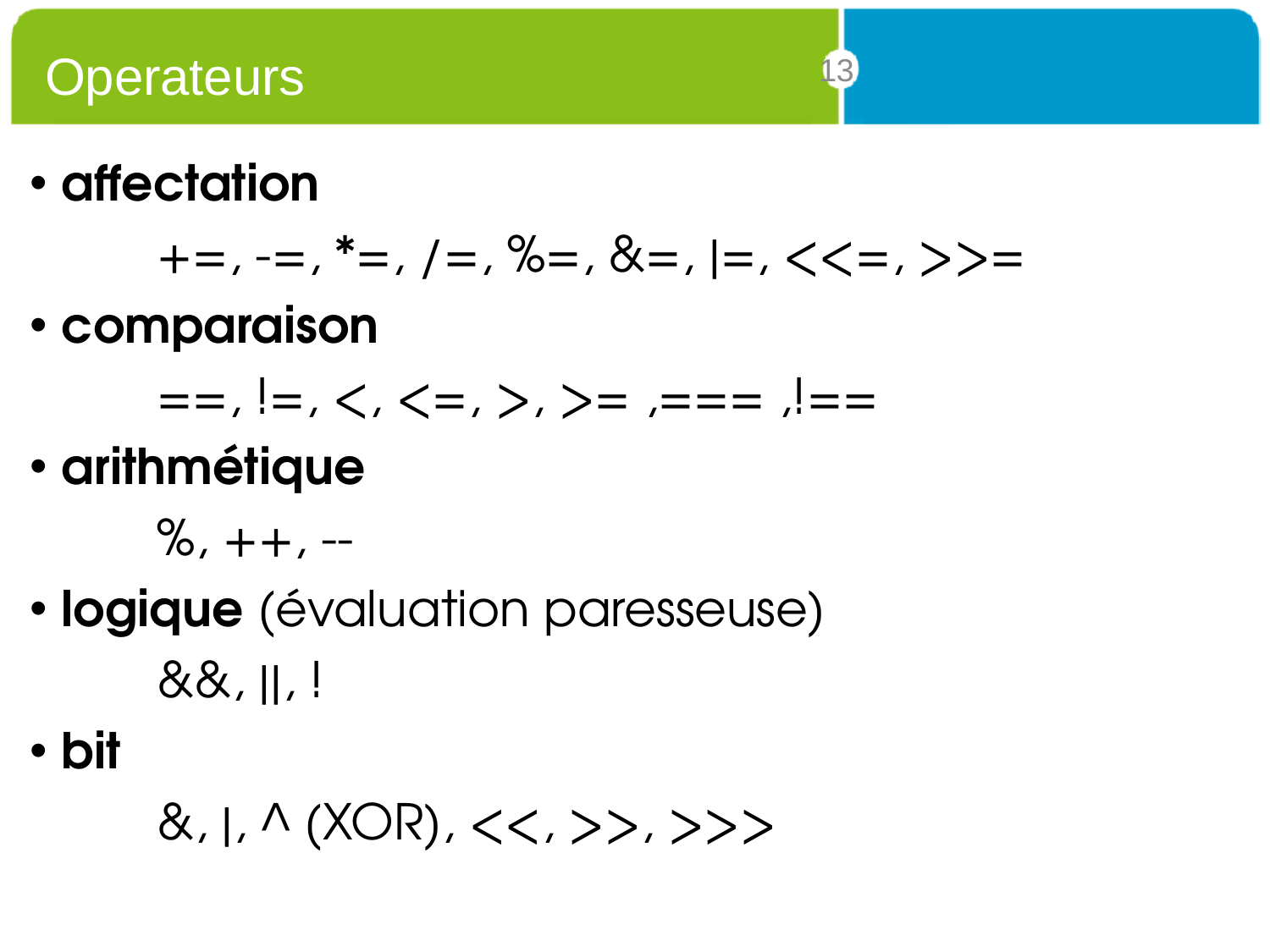

# Operateurs
13
affectation
	+=, -=, *=, /=, %=, &=, |=, <<=, >>=
comparaison
	==, !=, <, <=, >, >= ,=== ,!==
arithmétique
	%, ++, --
logique (évaluation paresseuse)
	&&, ||, !
bit
	&, |, ^ (XOR), <<, >>, >>>